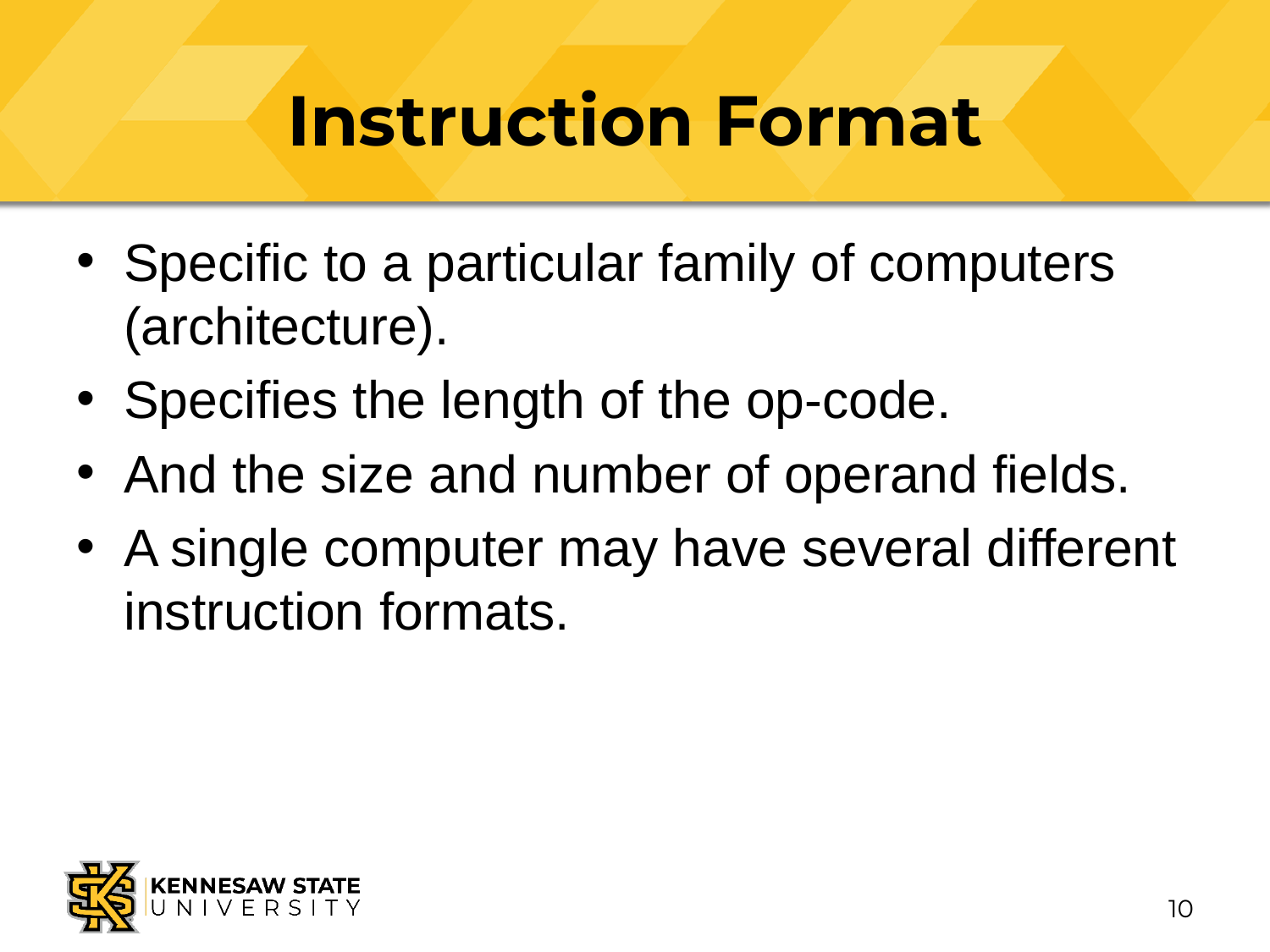

# Instruction Format
Specific to a particular family of computers (architecture).
Specifies the length of the op-code.
And the size and number of operand fields.
A single computer may have several different instruction formats.
10